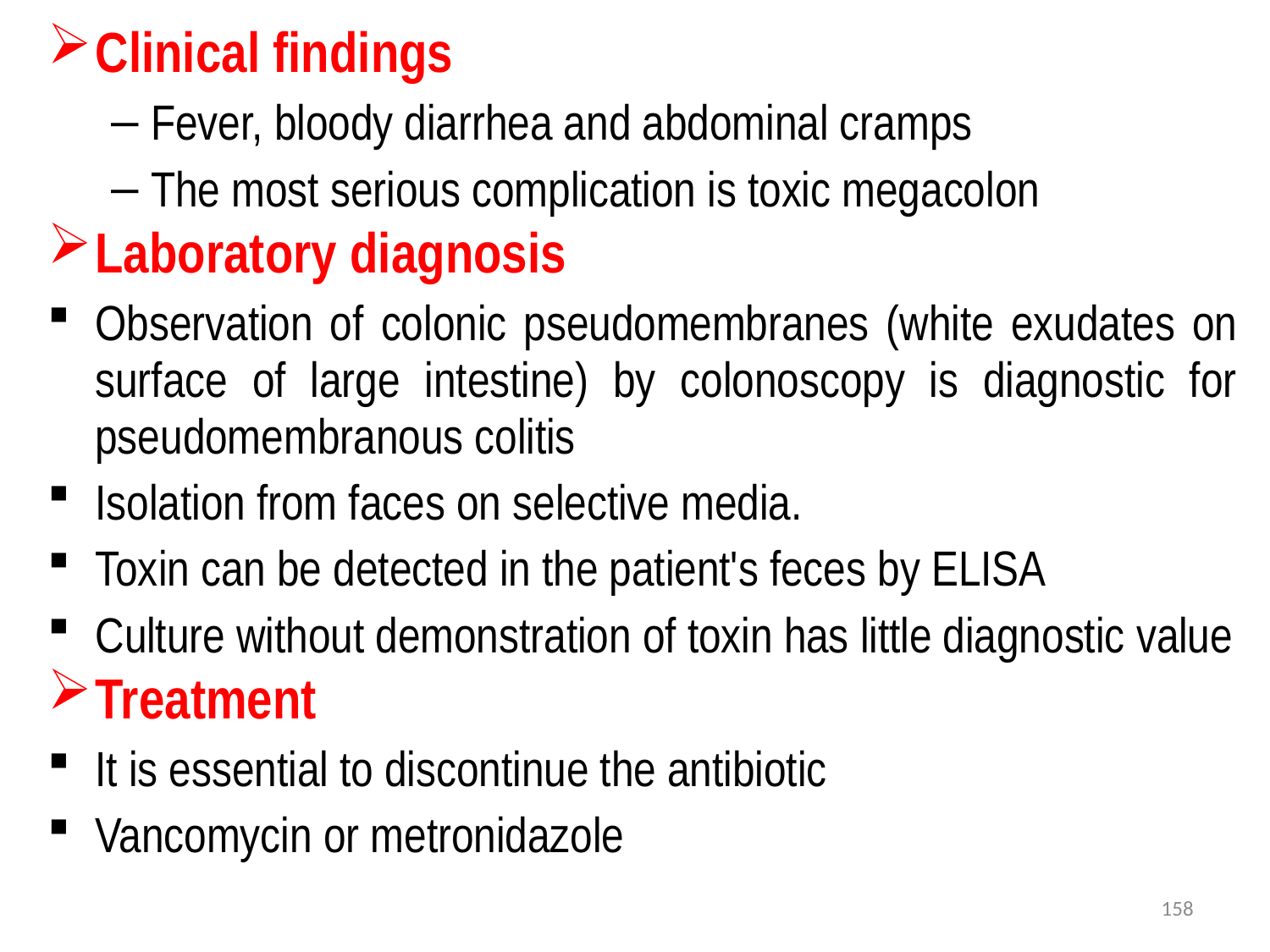

Clinical findings
Fever, bloody diarrhea and abdominal cramps
The most serious complication is toxic megacolon
Laboratory diagnosis
Observation of colonic pseudomembranes (white exudates on surface of large intestine) by colonoscopy is diagnostic for pseudomembranous colitis
Isolation from faces on selective media.
Toxin can be detected in the patient's feces by ELISA
Culture without demonstration of toxin has little diagnostic value
Treatment
It is essential to discontinue the antibiotic
Vancomycin or metronidazole

158